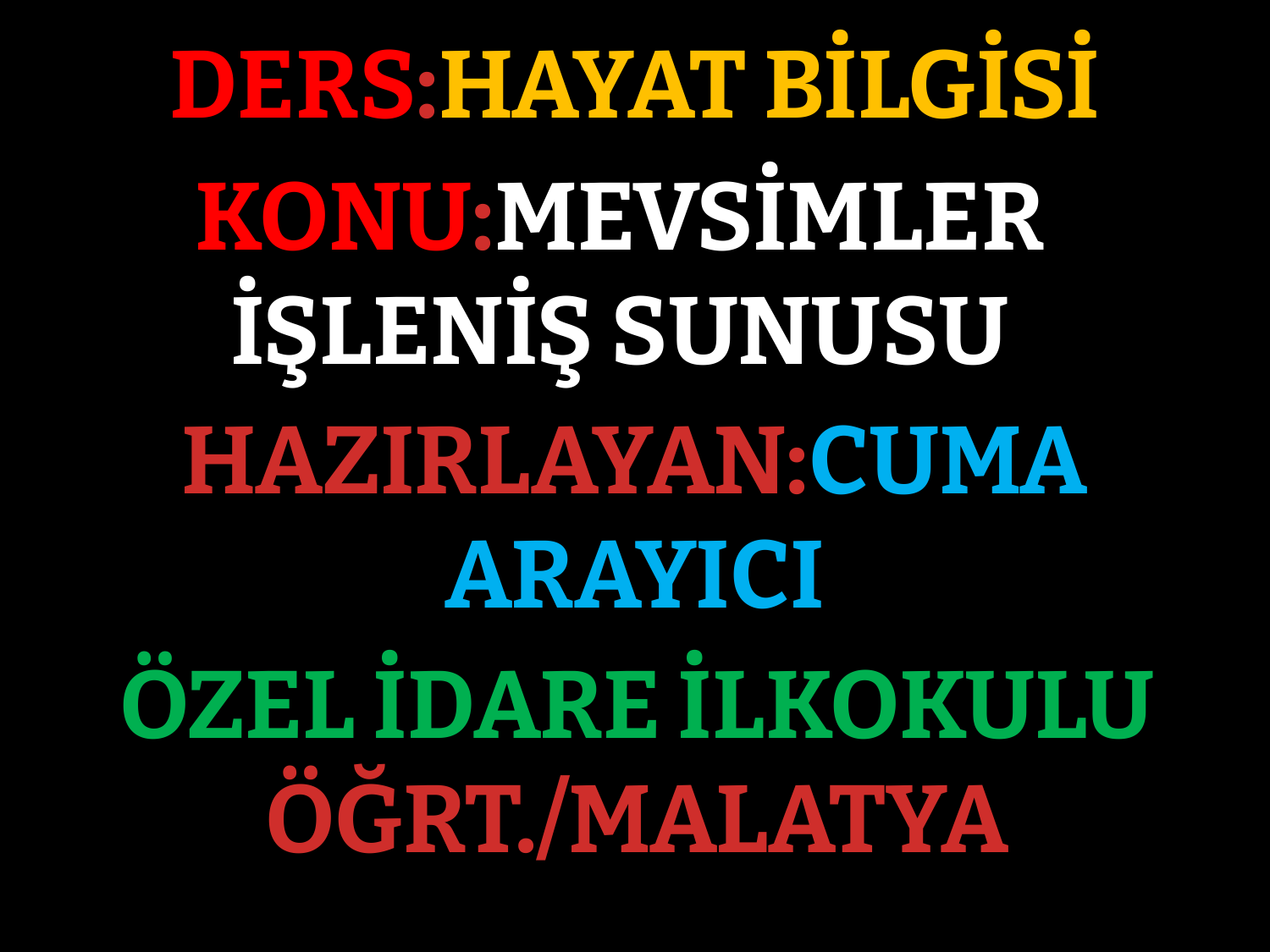

DERS:HAYAT BİLGİSİ
KONU:MEVSİMLER İŞLENİŞ SUNUSU
HAZIRLAYAN:CUMA ARAYICI
ÖZEL İDARE İLKOKULU ÖĞRT./MALATYA